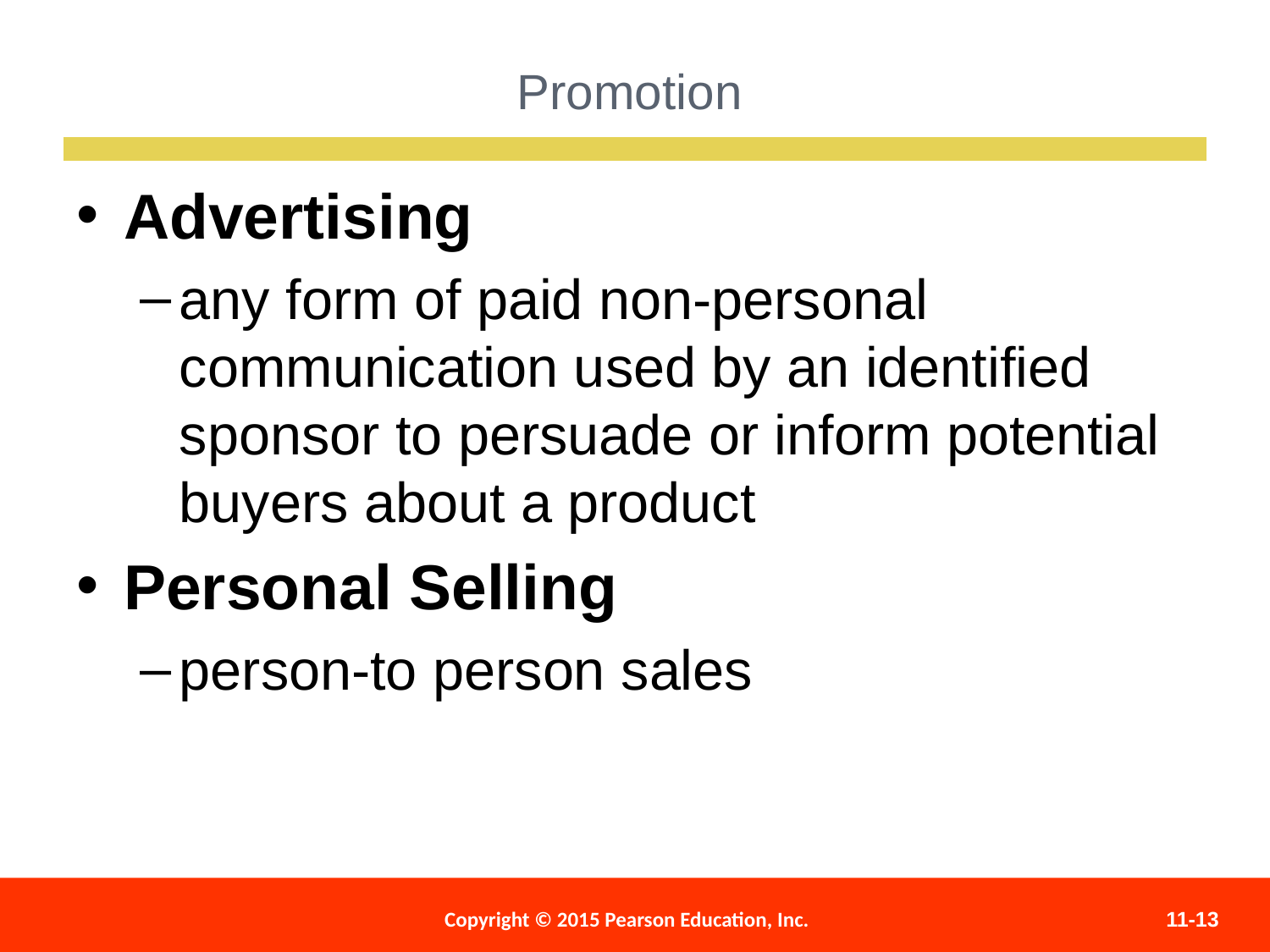

Promotion
Advertising
any form of paid non-personal communication used by an identified sponsor to persuade or inform potential buyers about a product
Personal Selling
person-to person sales